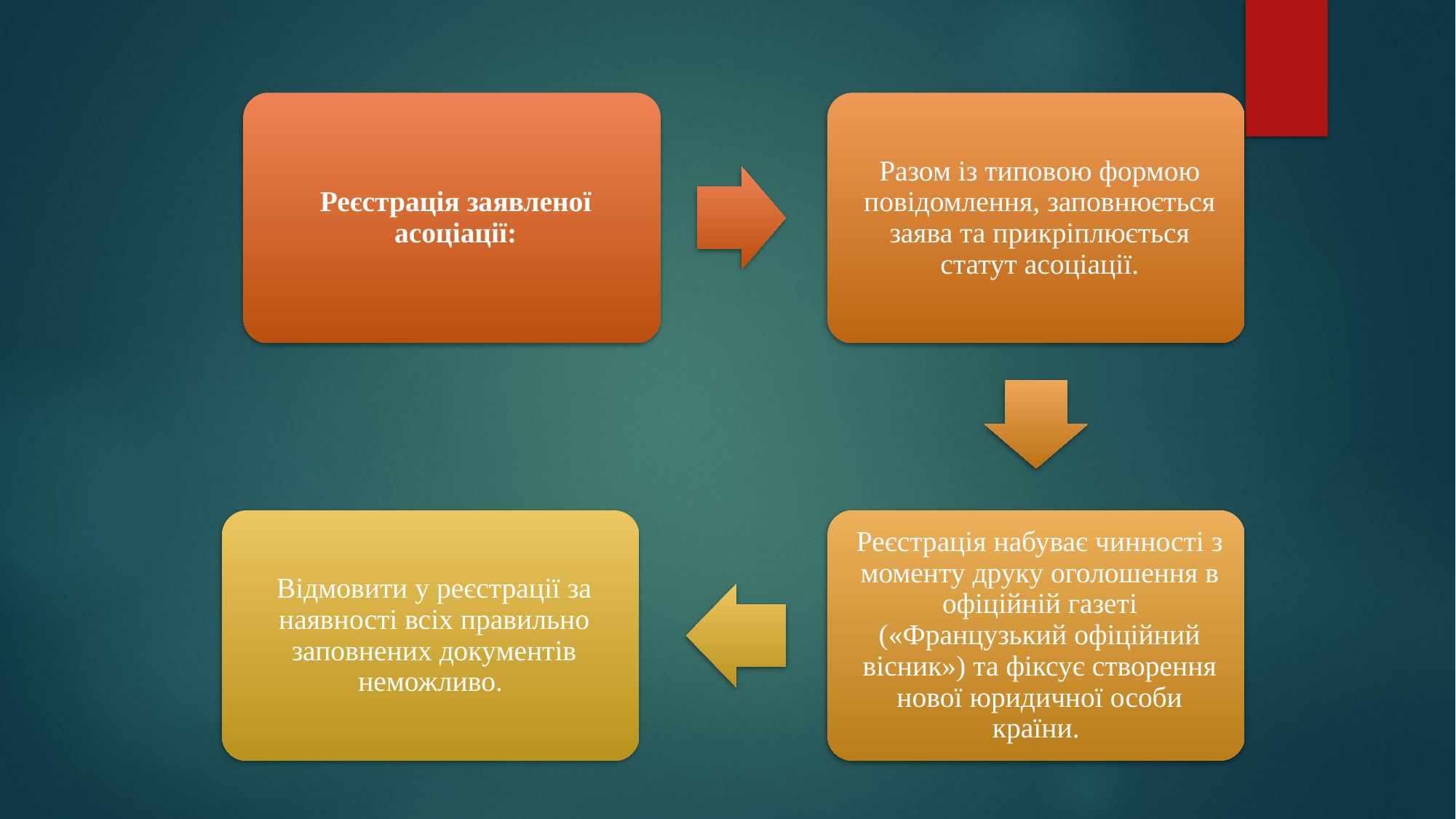

Реєстрація заявленої асоціації:

Разом із типовою формою повідомлення, заповнюється заява та прикріплюється статут асоціації.

Реєстрація набуває чинності з моменту друку оголошення в офіційній газеті («Французький офіційний вісник») та фіксує створення нової юридичної особи країни.

Відмовити у реєстрації за наявності всіх правильно заповнених документів неможливо.